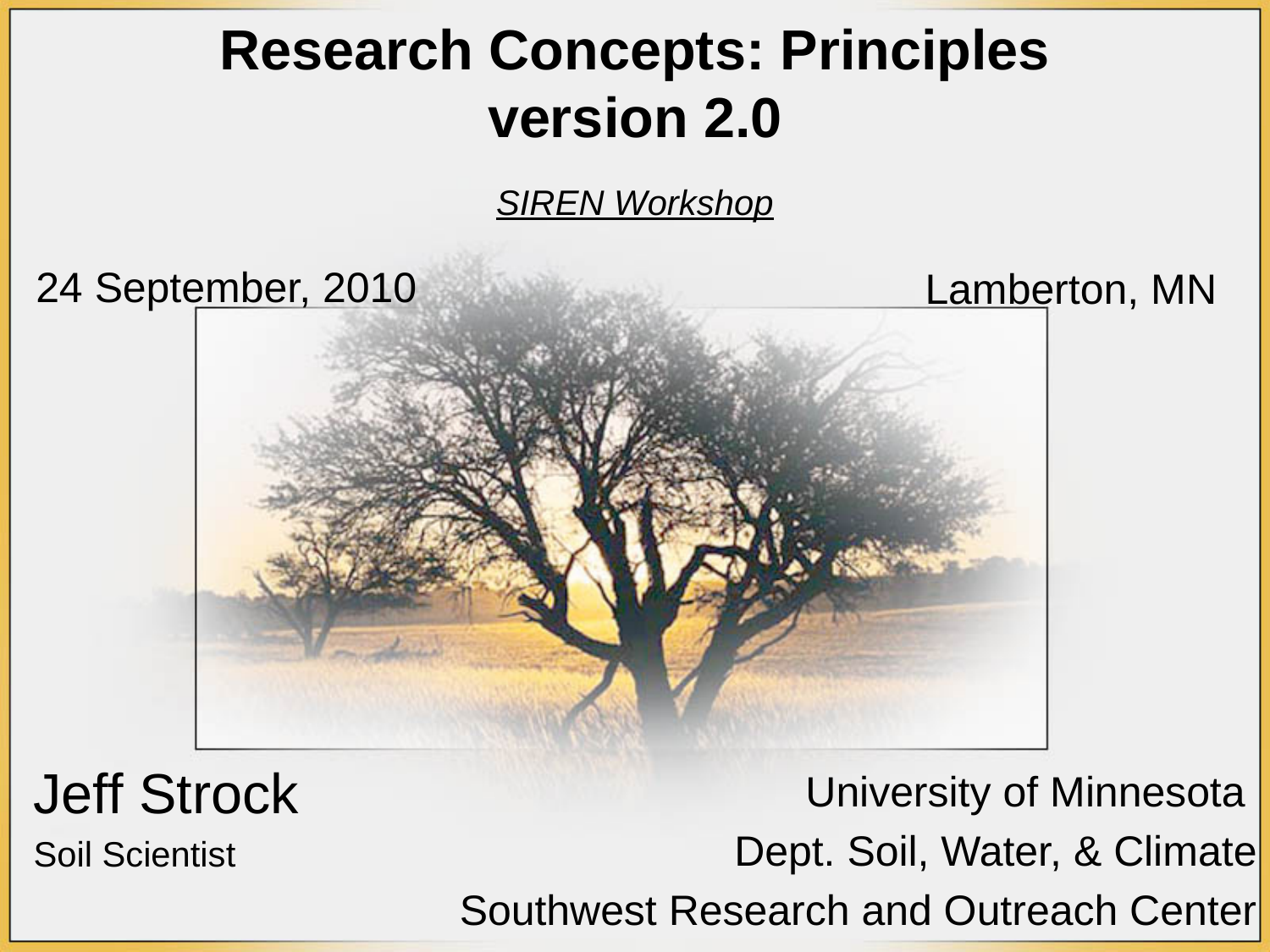

# Research Concepts: Principles version 2.0
SIREN Workshop
24 September, 2010
Lamberton, MN
Jeff Strock
Soil Scientist
University of Minnesota
Dept. Soil, Water, & Climate
Southwest Research and Outreach Center